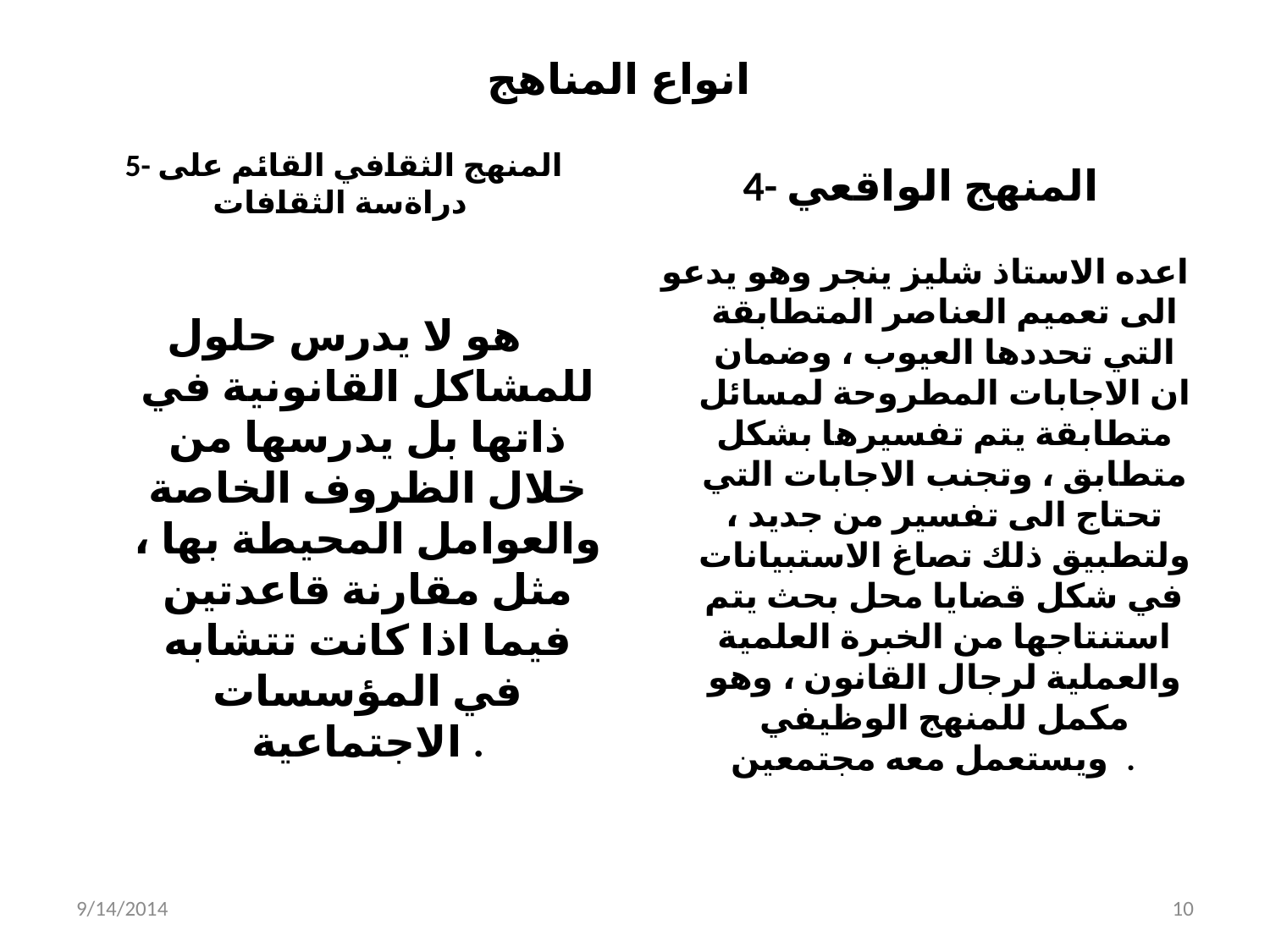

# انواع المناهج
4- المنهج الواقعي
5- المنهج الثقافي القائم على دراةسة الثقافات

هو لا يدرس حلول للمشاكل القانونية في ذاتها بل يدرسها من خلال الظروف الخاصة والعوامل المحيطة بها ، مثل مقارنة قاعدتين فيما اذا كانت تتشابه في المؤسسات الاجتماعية .
اعده الاستاذ شليز ينجر وهو يدعو الى تعميم العناصر المتطابقة التي تحددها العيوب ، وضمان ان الاجابات المطروحة لمسائل متطابقة يتم تفسيرها بشكل متطابق ، وتجنب الاجابات التي تحتاج الى تفسير من جديد ، ولتطبيق ذلك تصاغ الاستبيانات في شكل قضايا محل بحث يتم استنتاجها من الخبرة العلمية والعملية لرجال القانون ، وهو مكمل للمنهج الوظيفي ويستعمل معه مجتمعين  .
9/14/2014
10